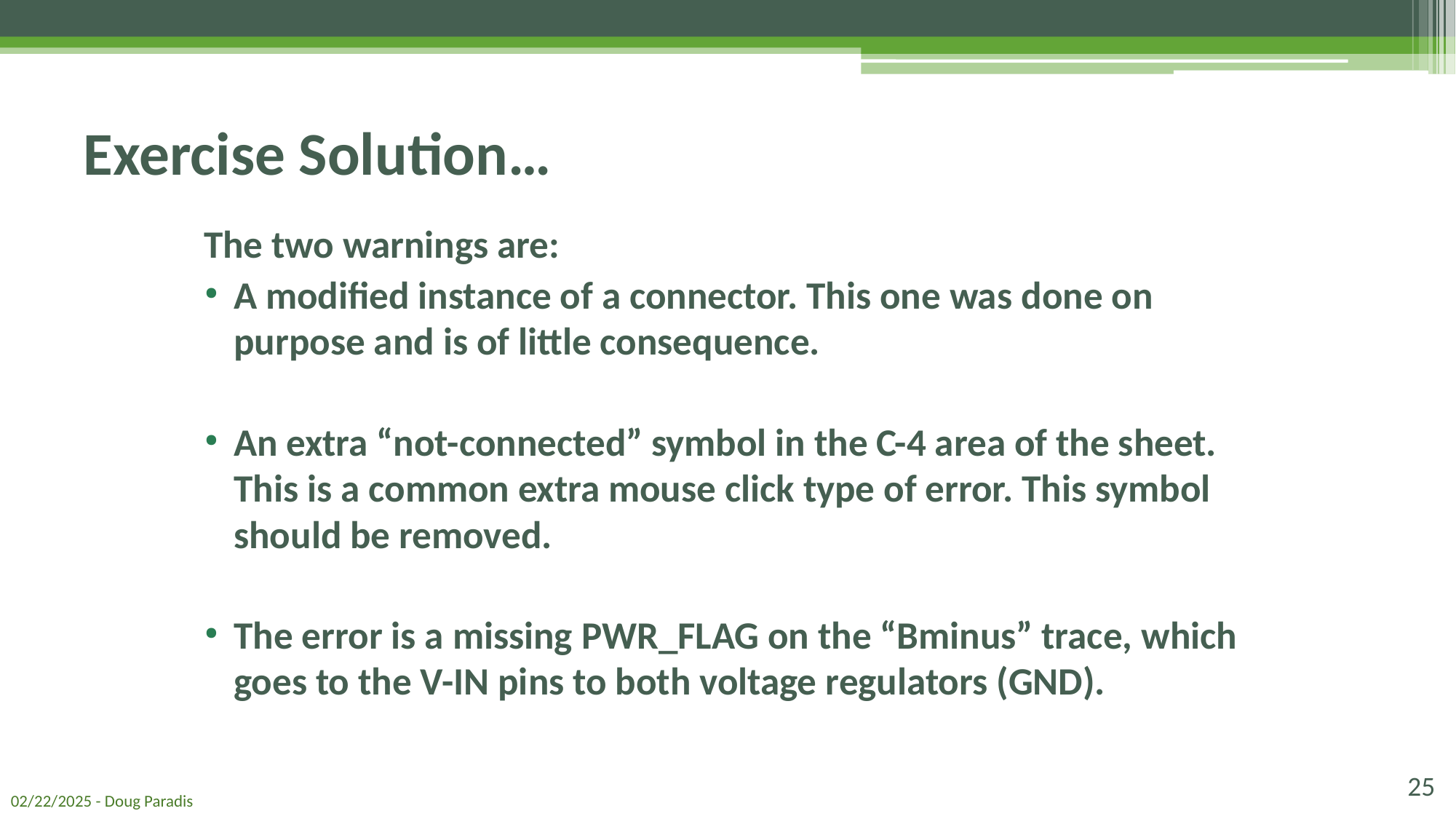

# Exercise Solution…
The two warnings are:
A modified instance of a connector. This one was done on purpose and is of little consequence.

An extra “not-connected” symbol in the C-4 area of the sheet. This is a common extra mouse click type of error. This symbol should be removed.

The error is a missing PWR_FLAG on the “Bminus” trace, which goes to the V-IN pins to both voltage regulators (GND).

25
02/22/2025 - Doug Paradis